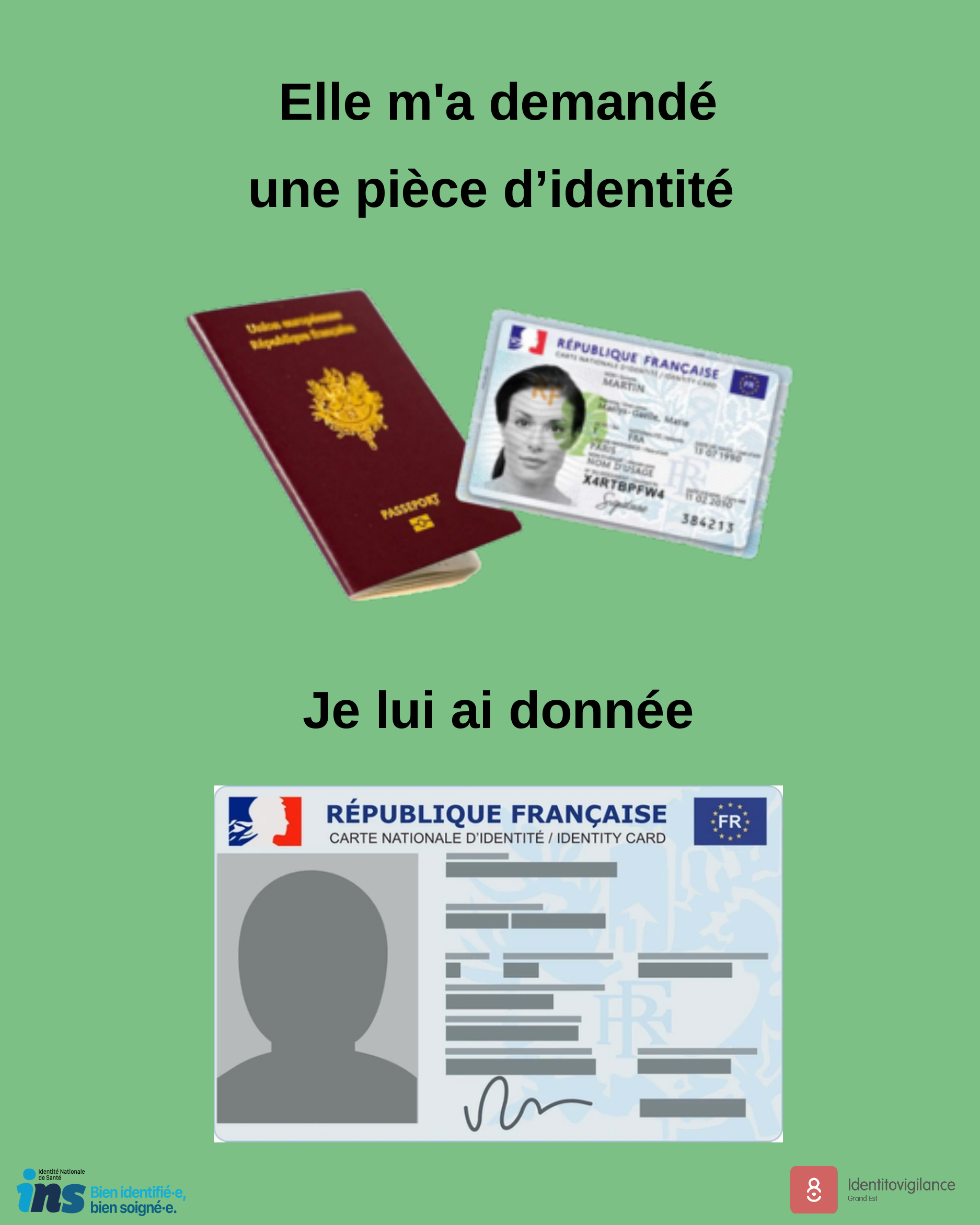

Elle m'a demandé
une pièce d’identité

Je lui ai donnée